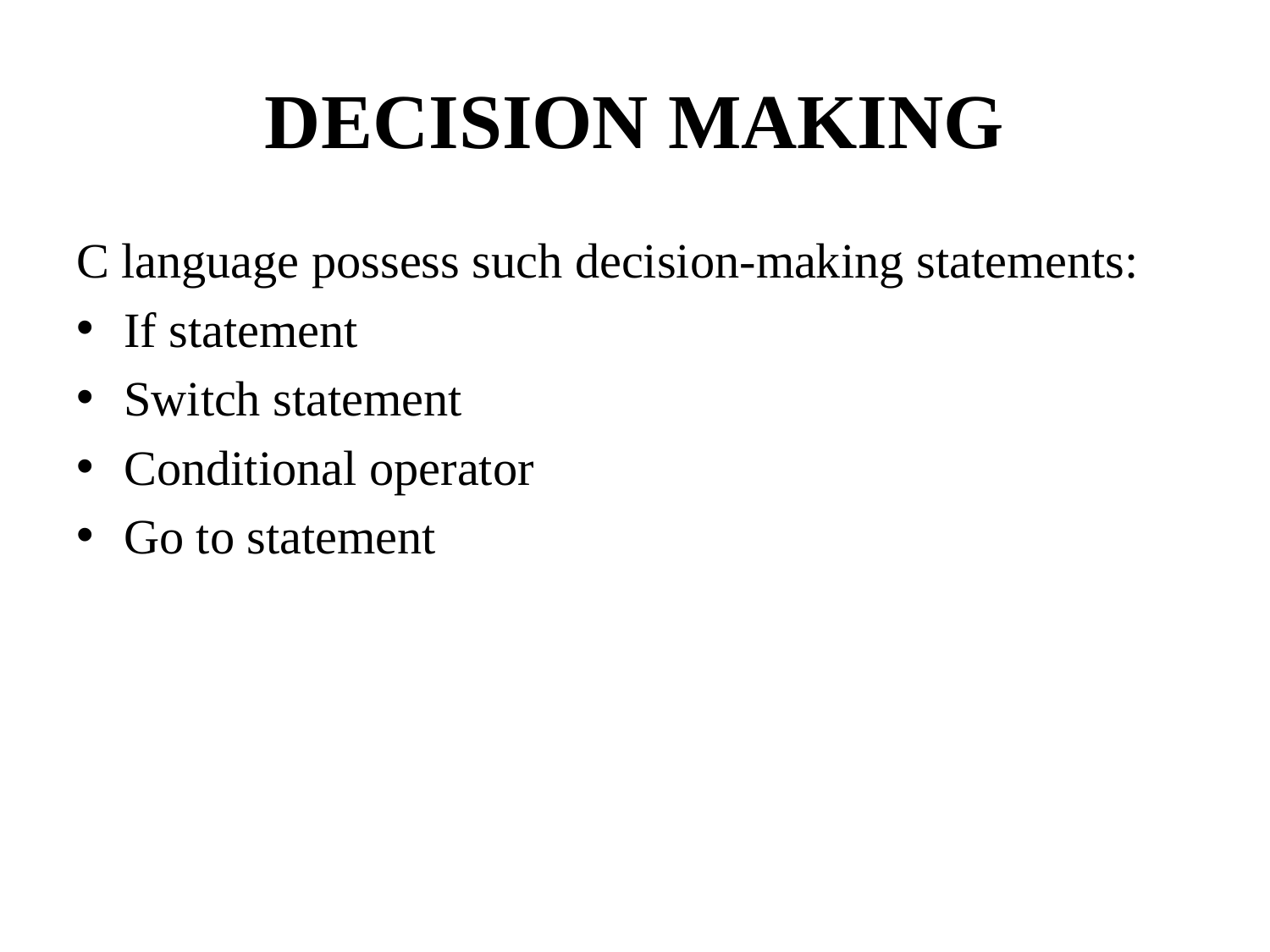

# DECISION MAKING
C language possess such decision-making statements:
If statement
Switch statement
Conditional operator
Go to statement